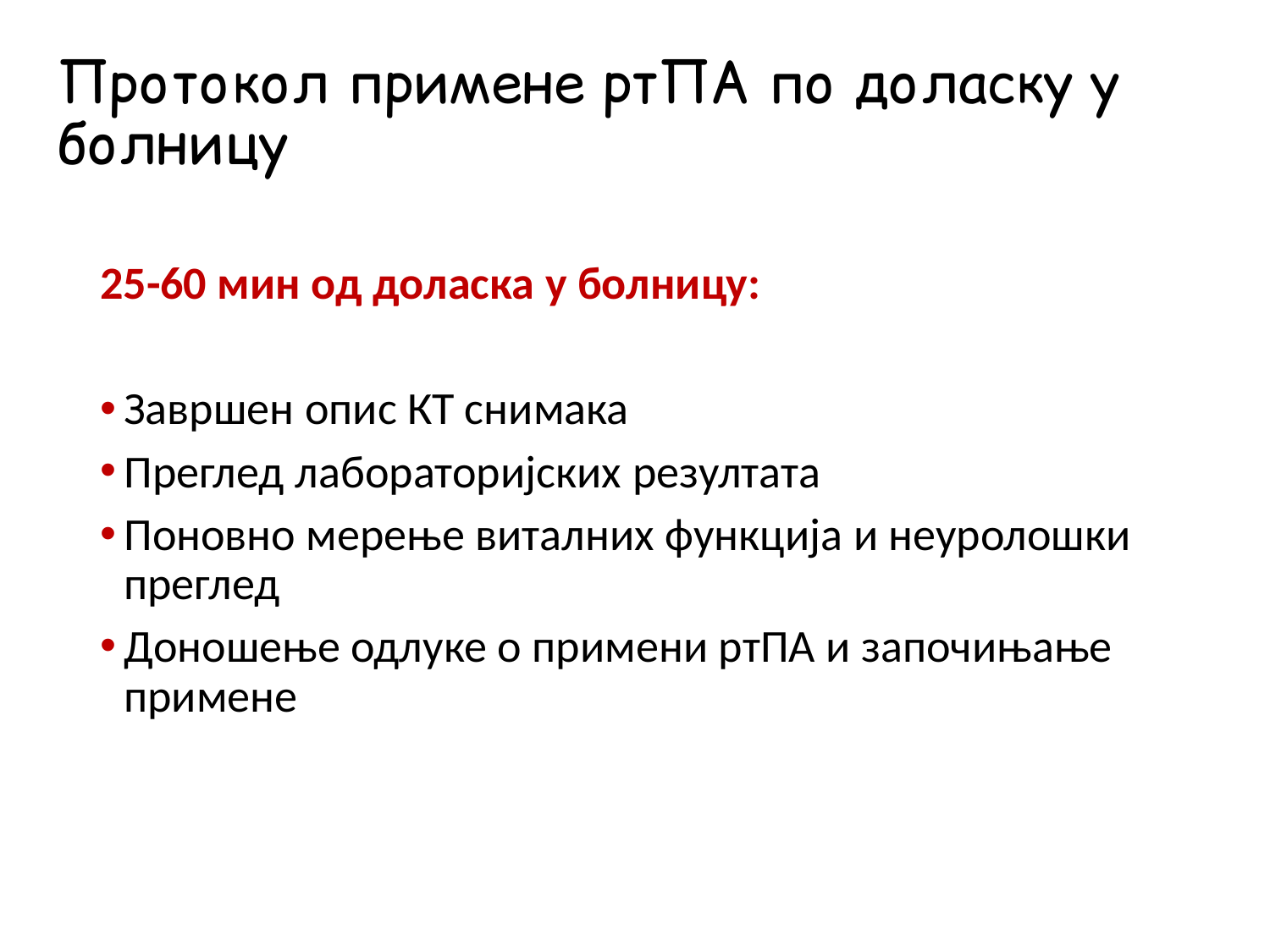

# Протокол примене ртПА по доласку у болницу
25-60 мин од доласка у болницу:

Завршен опис КТ снимака
Преглед лабораторијских резултата
Поновно мерење виталних функција и неуролошки преглед
Доношење одлуке о примени ртПА и започињање примене